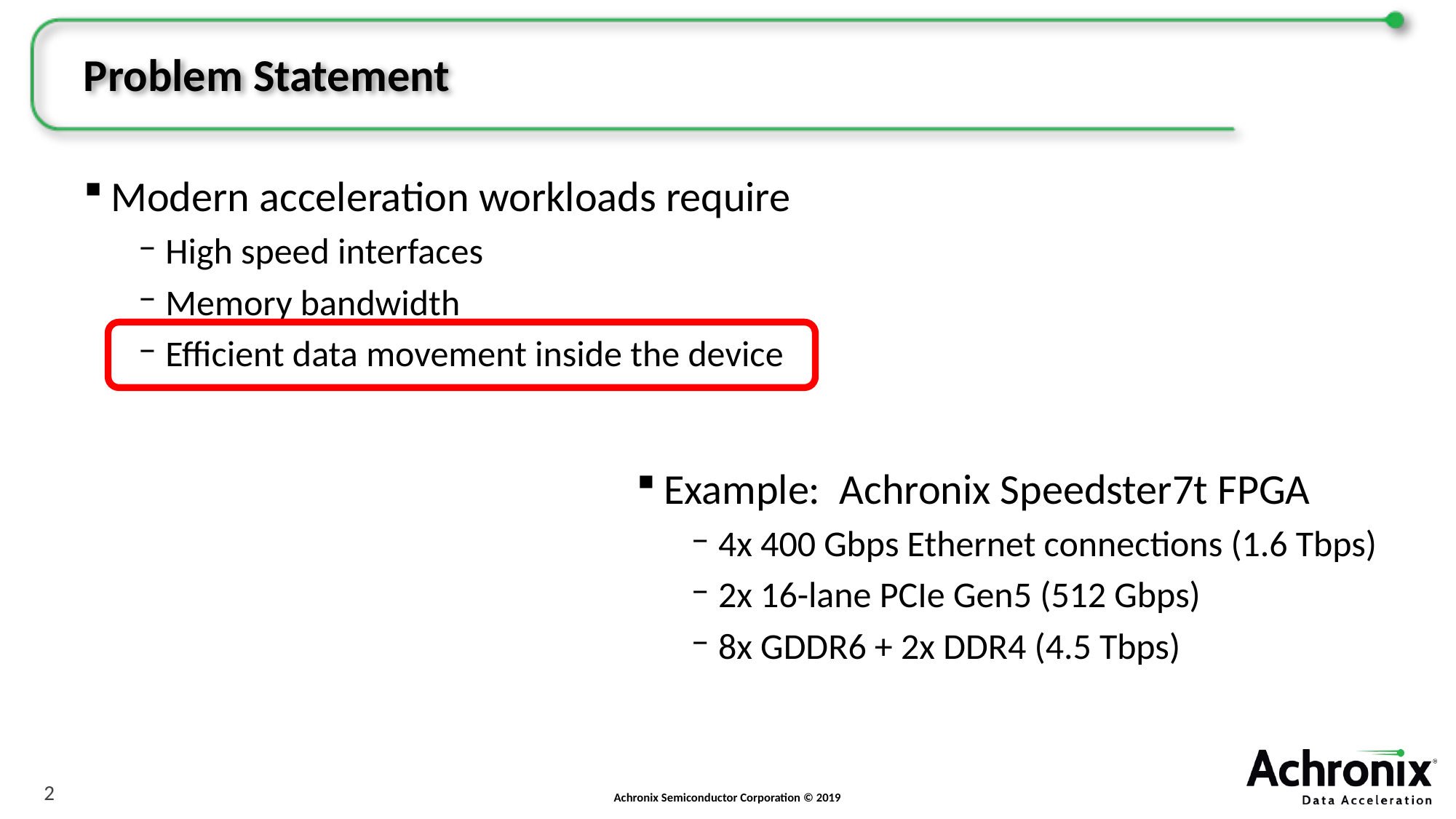

# Problem Statement
Modern acceleration workloads require
High speed interfaces
Memory bandwidth
Efficient data movement inside the device

Example:  Achronix Speedster7t FPGA
4x 400 Gbps Ethernet connections (1.6 Tbps)
2x 16-lane PCIe Gen5 (512 Gbps)
8x GDDR6 + 2x DDR4 (4.5 Tbps)

2